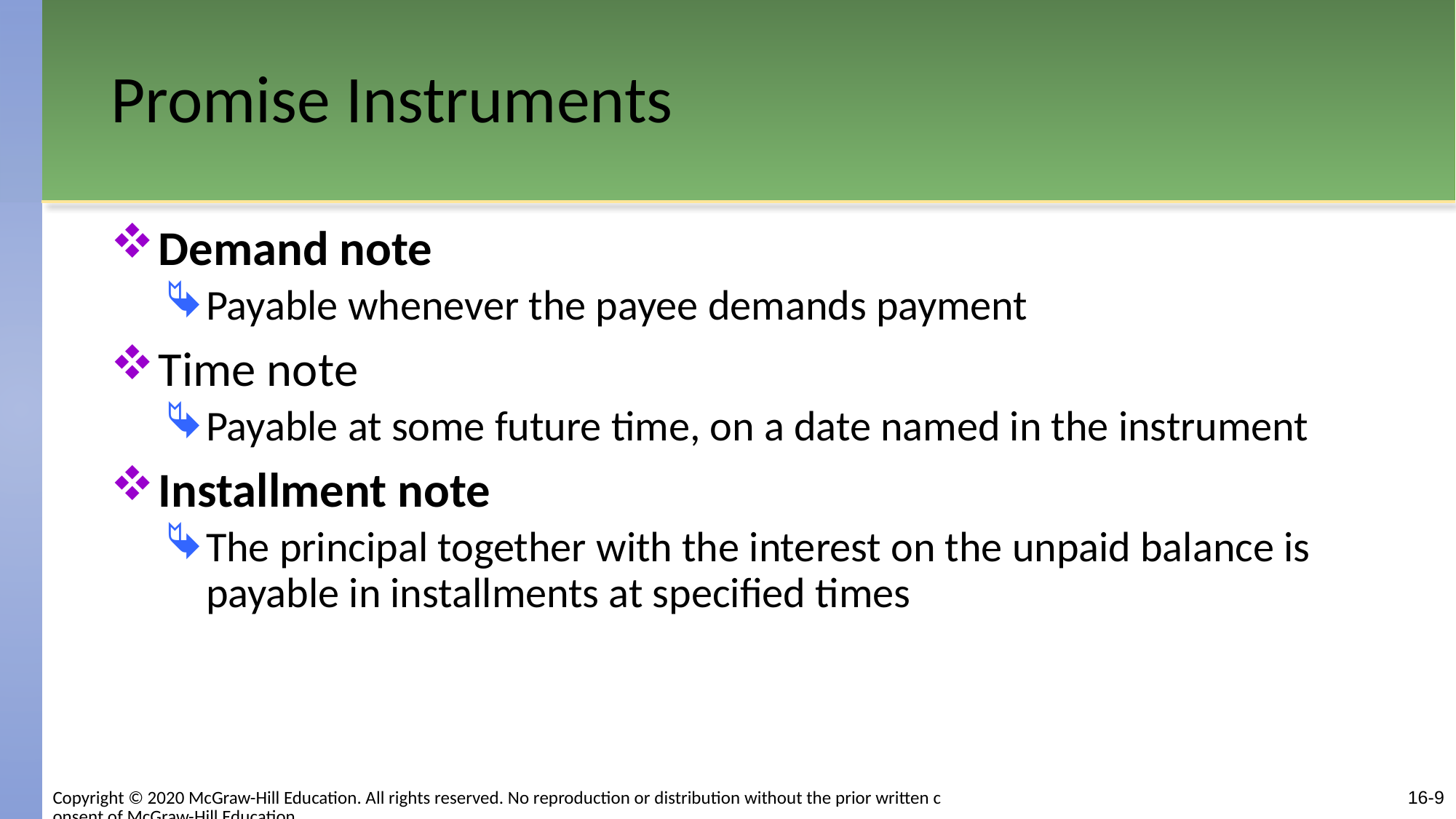

# Promise Instruments
Demand note
Payable whenever the payee demands payment
Time note
Payable at some future time, on a date named in the instrument
Installment note
The principal together with the interest on the unpaid balance is payable in installments at specified times
Copyright © 2020 McGraw-Hill Education. All rights reserved. No reproduction or distribution without the prior written consent of McGraw-Hill Education.
16-9